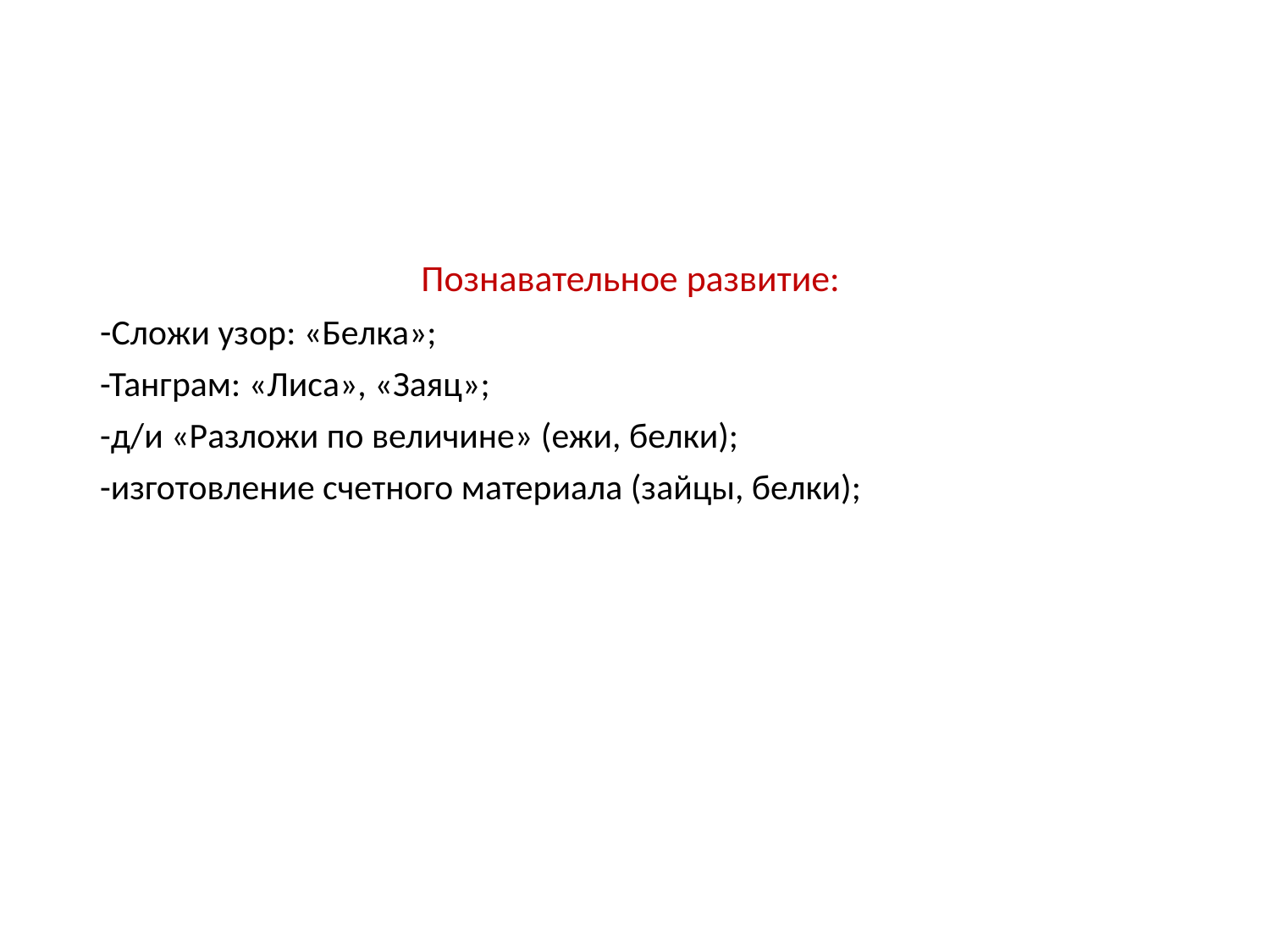

#
Познавательное развитие:
-Сложи узор: «Белка»;
-Танграм: «Лиса», «Заяц»;
-д/и «Разложи по величине» (ежи, белки);
-изготовление счетного материала (зайцы, белки);